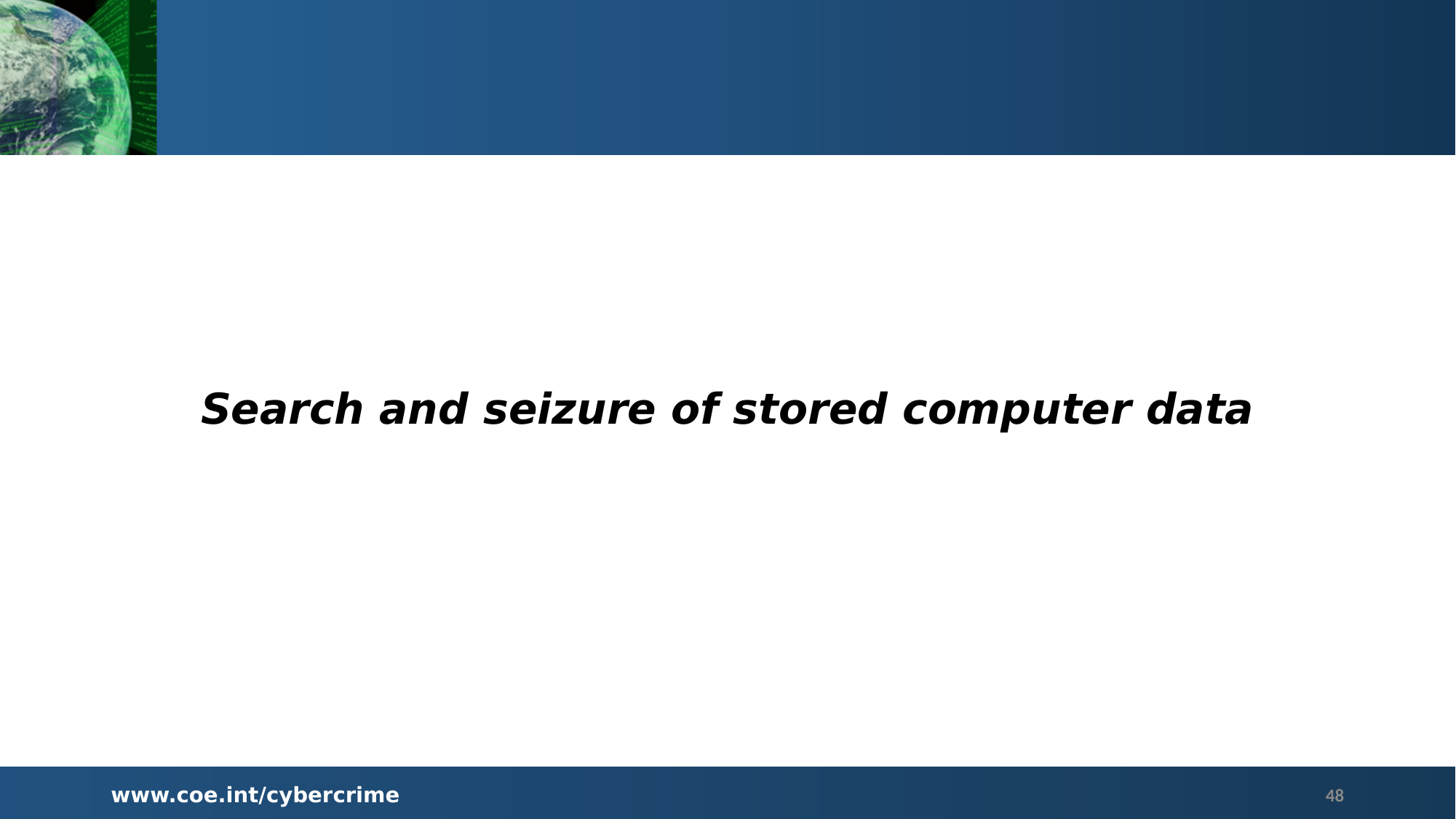

Search and seizure of stored computer data
www.coe.int/cybercrime
48